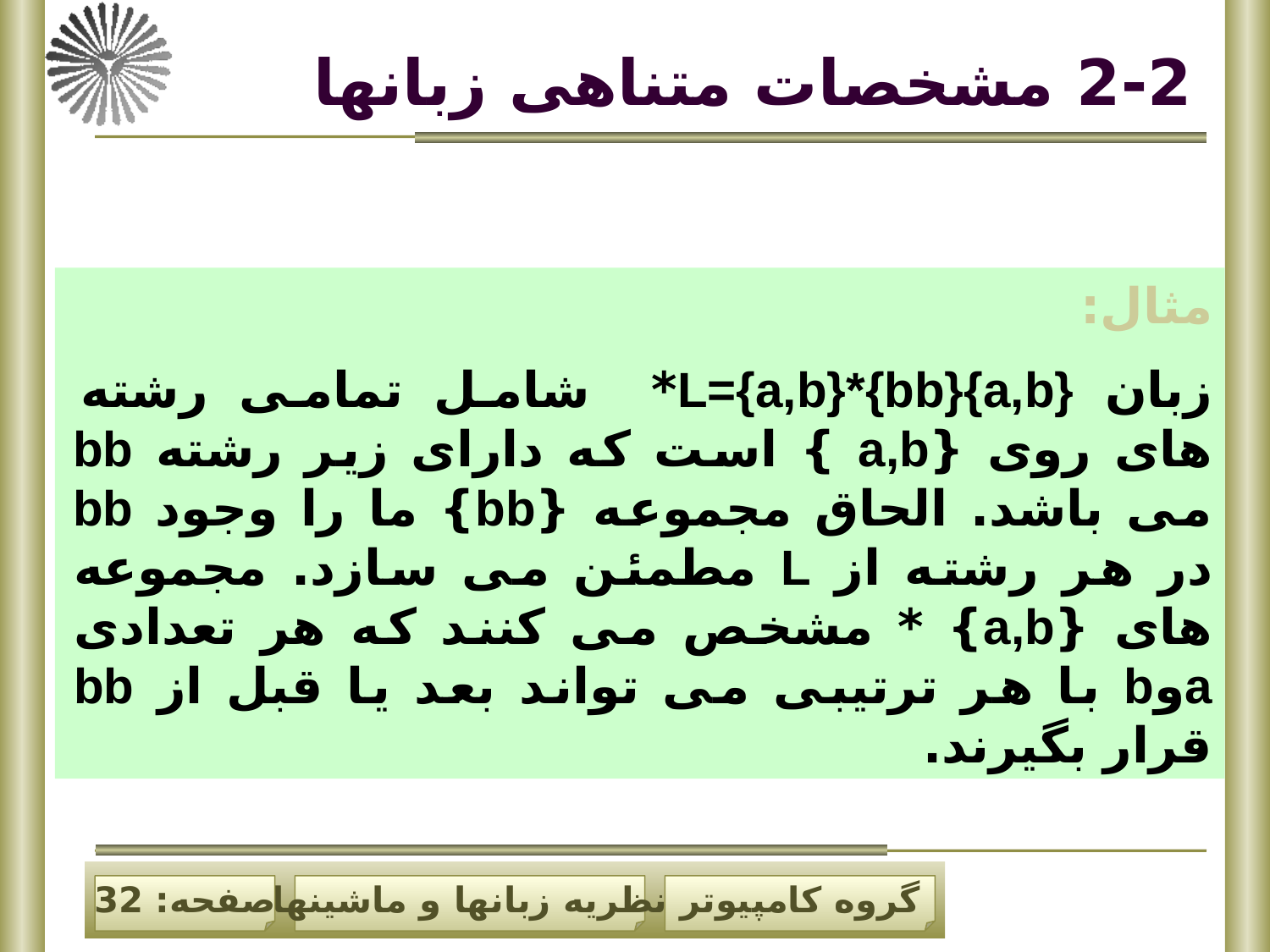

# 2-2 مشخصات متناهی زبانها
مثال:
زبان L={a,b}*{bb}{a,b}*  شامل تمامی رشته های روی {a,b } است که دارای زیر رشته bb می باشد. الحاق مجموعه {bb} ما را وجود bb در هر رشته از L مطمئن می سازد. مجموعه های {a,b} * مشخص می کنند که هر تعدادی aوb با هر ترتیبی می تواند بعد یا قبل از bb قرار بگیرند.